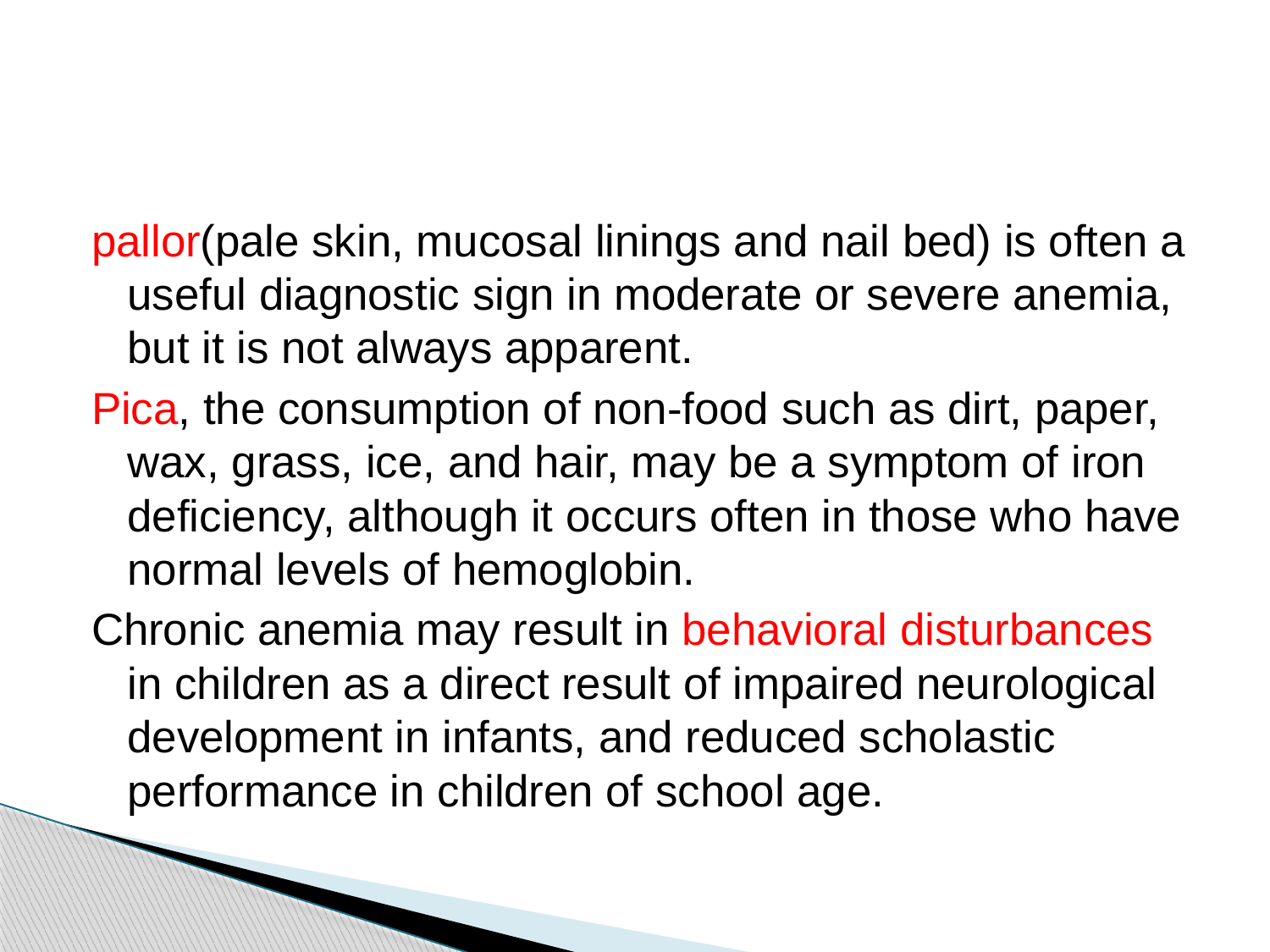

#
pallor(pale skin, mucosal linings and nail bed) is often a useful diagnostic sign in moderate or severe anemia, but it is not always apparent.
Pica, the consumption of non-food such as dirt, paper, wax, grass, ice, and hair, may be a symptom of iron deficiency, although it occurs often in those who have normal levels of hemoglobin.
Chronic anemia may result in behavioral disturbances in children as a direct result of impaired neurological development in infants, and reduced scholastic performance in children of school age.